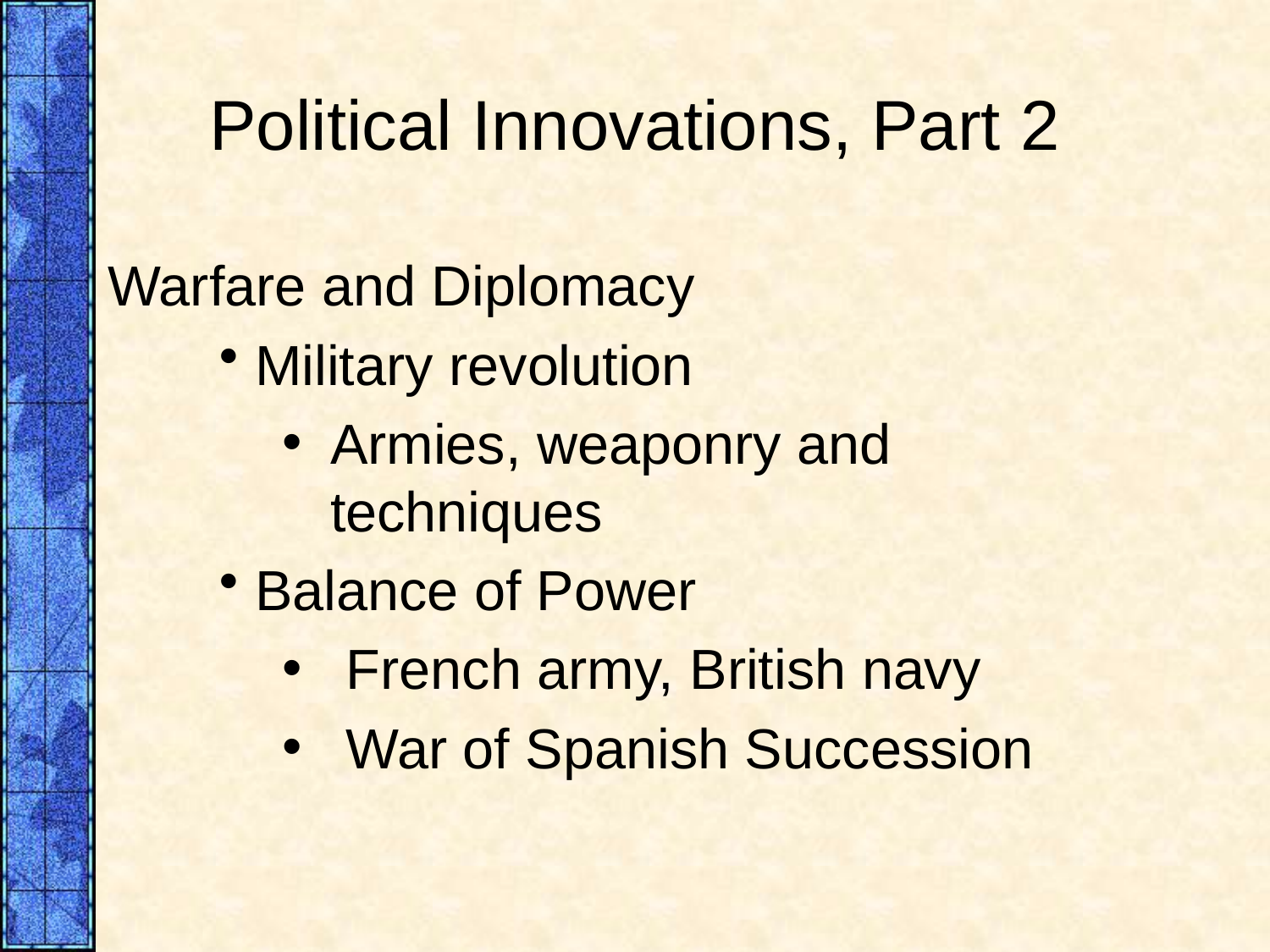

# Political Innovations, Part 2
Warfare and Diplomacy
 Military revolution
Armies, weaponry and techniques
 Balance of Power
French army, British navy
War of Spanish Succession